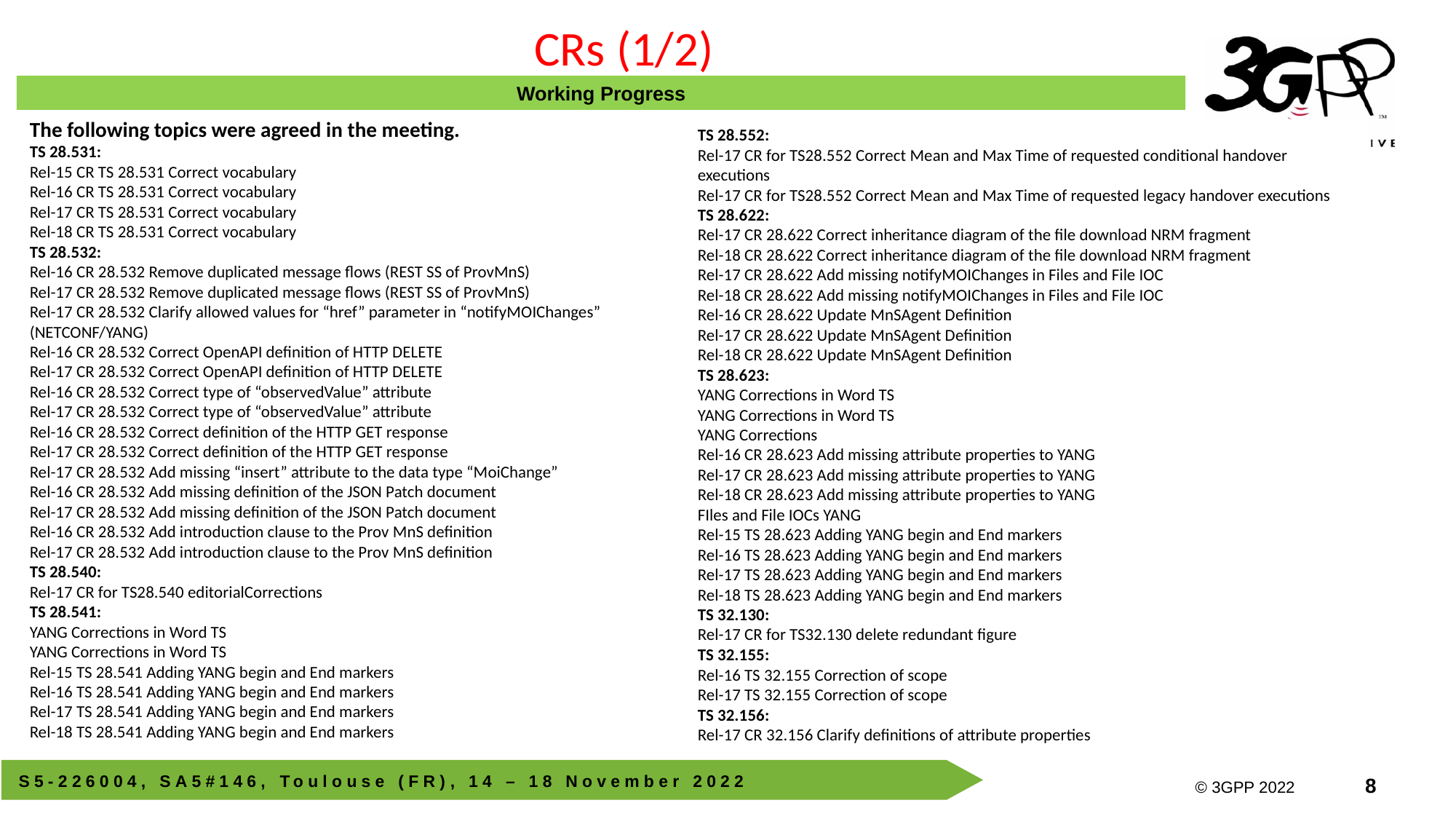

CRs (1/2)
Working Progress
The following topics were agreed in the meeting.
TS 28.531:
Rel-15 CR TS 28.531 Correct vocabulary
Rel-16 CR TS 28.531 Correct vocabulary
Rel-17 CR TS 28.531 Correct vocabulary
Rel-18 CR TS 28.531 Correct vocabulary
TS 28.532:
Rel-16 CR 28.532 Remove duplicated message flows (REST SS of ProvMnS)
Rel-17 CR 28.532 Remove duplicated message flows (REST SS of ProvMnS)
Rel-17 CR 28.532 Clarify allowed values for “href” parameter in “notifyMOIChanges” (NETCONF/YANG)
Rel-16 CR 28.532 Correct OpenAPI definition of HTTP DELETE
Rel-17 CR 28.532 Correct OpenAPI definition of HTTP DELETE
Rel-16 CR 28.532 Correct type of “observedValue” attribute
Rel-17 CR 28.532 Correct type of “observedValue” attribute
Rel-16 CR 28.532 Correct definition of the HTTP GET response
Rel-17 CR 28.532 Correct definition of the HTTP GET response
Rel-17 CR 28.532 Add missing “insert” attribute to the data type “MoiChange”
Rel-16 CR 28.532 Add missing definition of the JSON Patch document
Rel-17 CR 28.532 Add missing definition of the JSON Patch document
Rel-16 CR 28.532 Add introduction clause to the Prov MnS definition
Rel-17 CR 28.532 Add introduction clause to the Prov MnS definition
TS 28.540:
Rel-17 CR for TS28.540 editorialCorrections
TS 28.541:
YANG Corrections in Word TS
YANG Corrections in Word TS
Rel-15 TS 28.541 Adding YANG begin and End markers
Rel-16 TS 28.541 Adding YANG begin and End markers
Rel-17 TS 28.541 Adding YANG begin and End markers
Rel-18 TS 28.541 Adding YANG begin and End markers
TS 28.552:
Rel-17 CR for TS28.552 Correct Mean and Max Time of requested conditional handover executions
Rel-17 CR for TS28.552 Correct Mean and Max Time of requested legacy handover executions
TS 28.622:
Rel-17 CR 28.622 Correct inheritance diagram of the file download NRM fragment
Rel-18 CR 28.622 Correct inheritance diagram of the file download NRM fragment
Rel-17 CR 28.622 Add missing notifyMOIChanges in Files and File IOC
Rel-18 CR 28.622 Add missing notifyMOIChanges in Files and File IOC
Rel-16 CR 28.622 Update MnSAgent Definition
Rel-17 CR 28.622 Update MnSAgent Definition
Rel-18 CR 28.622 Update MnSAgent Definition
TS 28.623:
YANG Corrections in Word TS
YANG Corrections in Word TS
YANG Corrections
Rel-16 CR 28.623 Add missing attribute properties to YANG
Rel-17 CR 28.623 Add missing attribute properties to YANG
Rel-18 CR 28.623 Add missing attribute properties to YANG
FIles and File IOCs YANG
Rel-15 TS 28.623 Adding YANG begin and End markers
Rel-16 TS 28.623 Adding YANG begin and End markers
Rel-17 TS 28.623 Adding YANG begin and End markers
Rel-18 TS 28.623 Adding YANG begin and End markers
TS 32.130:
Rel-17 CR for TS32.130 delete redundant figure
TS 32.155:
Rel-16 TS 32.155 Correction of scope
Rel-17 TS 32.155 Correction of scope
TS 32.156:
Rel-17 CR 32.156 Clarify definitions of attribute properties